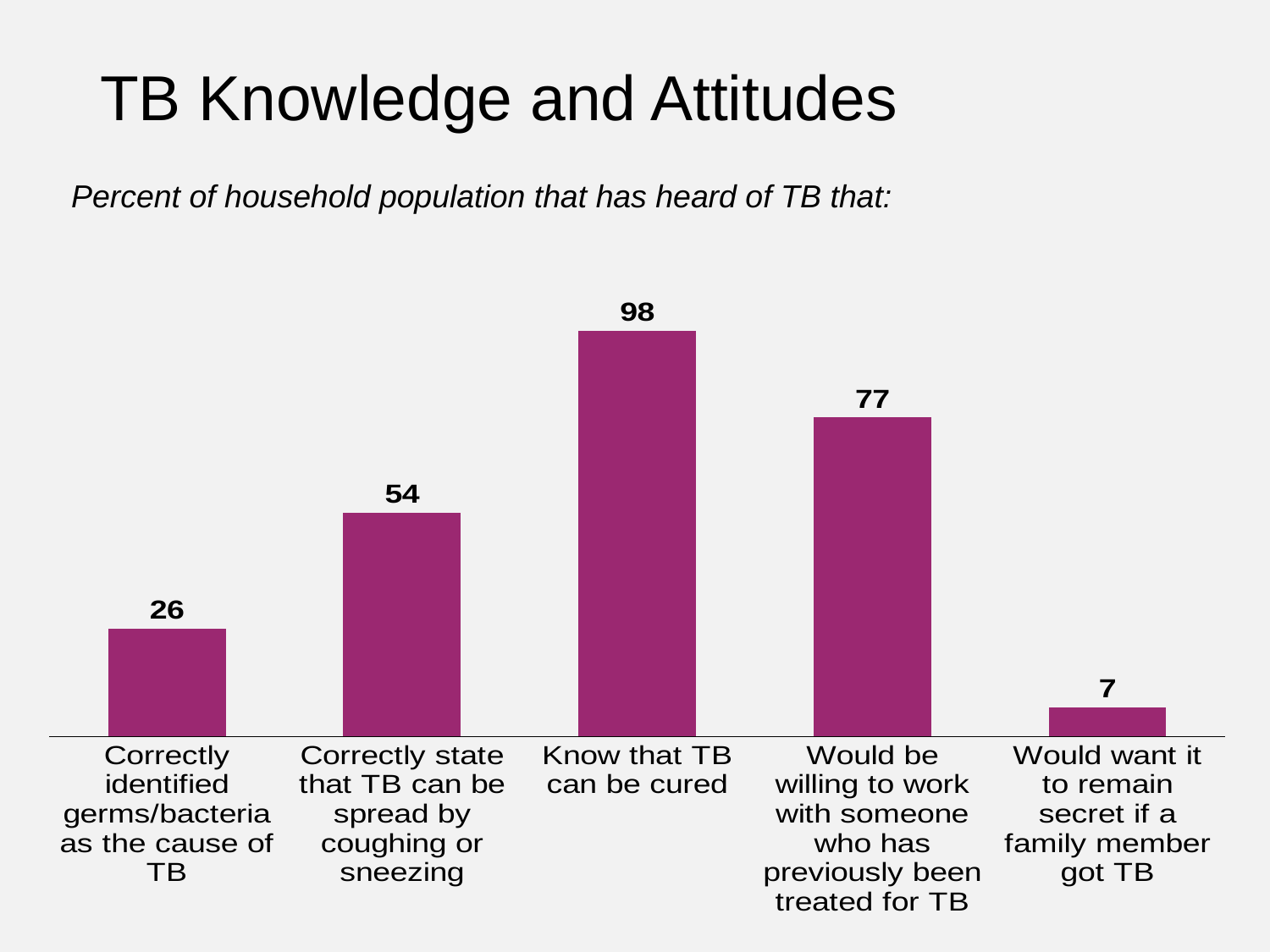

# TB Knowledge and Attitudes
Percent of household population that has heard of TB that:

### Chart

| Category | Correctly identified germs/bacteria as the cause of TB |
|---|---|
| Correctly identified germs/bacteria as the cause of TB | 26.0 |
| Correctly state that TB can be spread by coughing or sneezing | 54.0 |
| Know that TB can be cured | 98.0 |
| Would be willing to work with someone who has previously been treated for TB | 77.0 |
| Would want it to remain secret if a family member got TB | 7.0 |